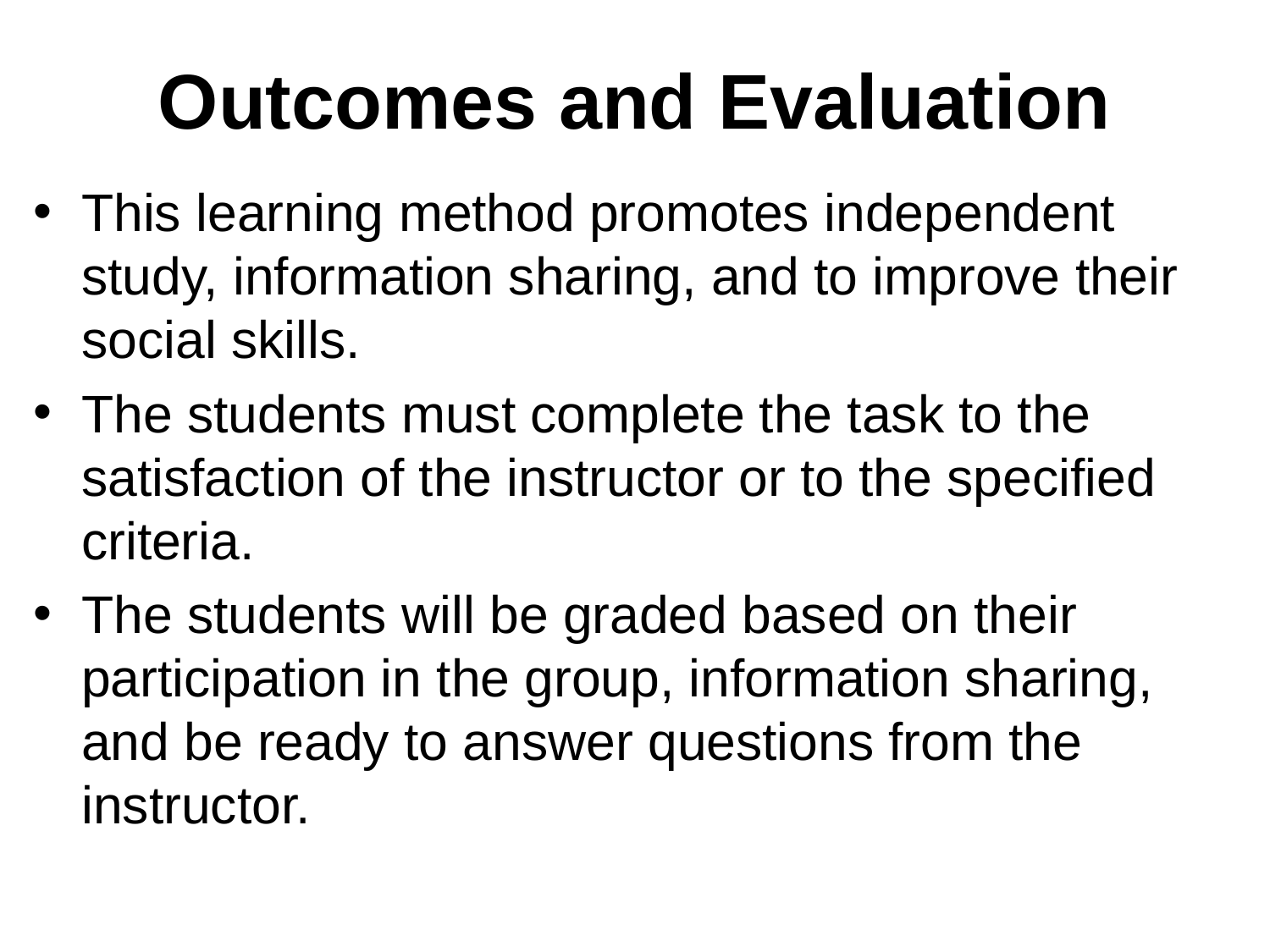

# Outcomes and Evaluation
This learning method promotes independent study, information sharing, and to improve their social skills.
The students must complete the task to the satisfaction of the instructor or to the specified criteria.
The students will be graded based on their participation in the group, information sharing, and be ready to answer questions from the instructor.